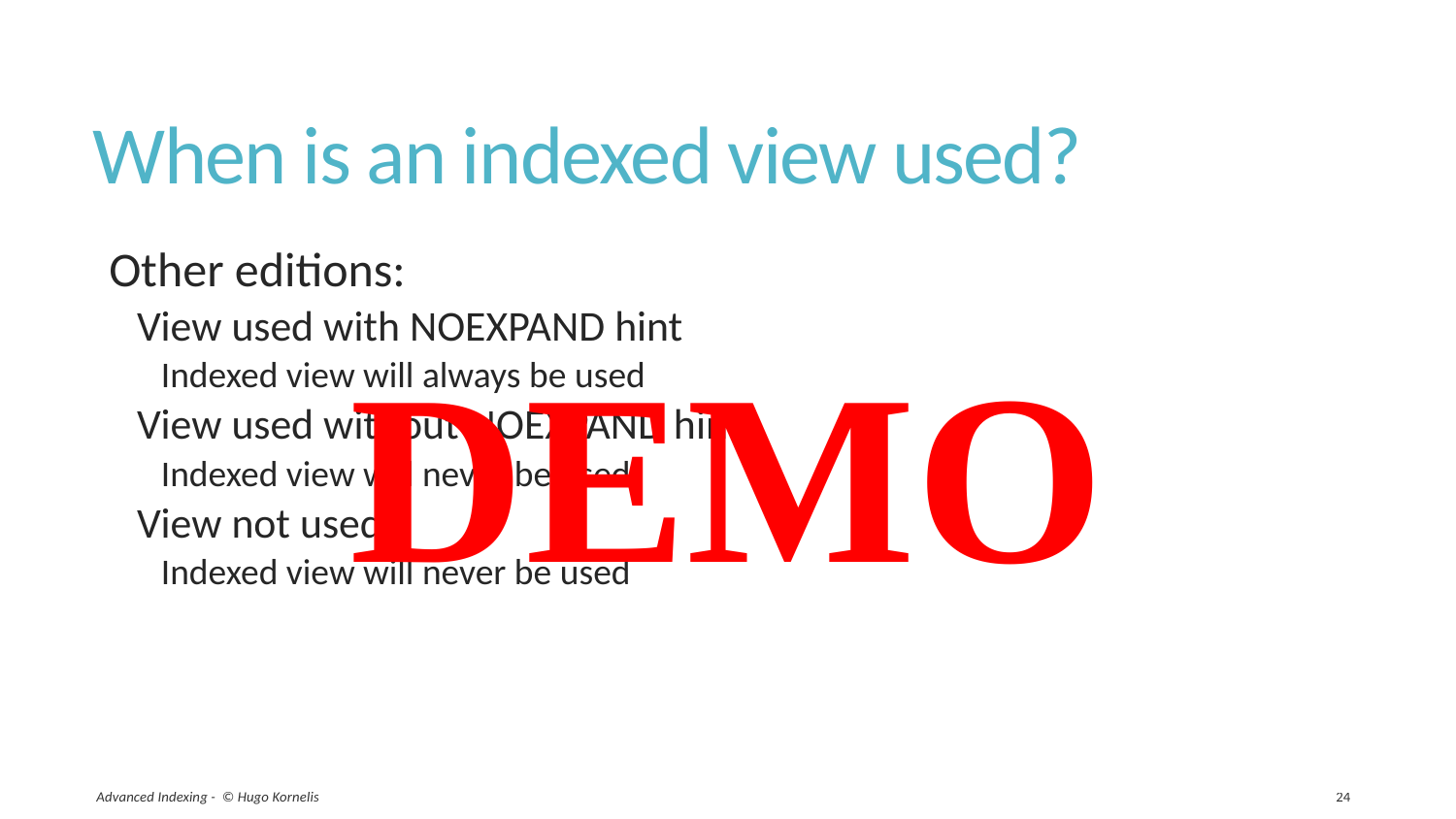

# When is an indexed view used?
Other editions:
View used with NOEXPAND hint
Indexed view will always be used
View used without NOEXPAND hint
Indexed view will never be used
View not used
Indexed view will never be used
DEMO
Advanced Indexing -  © Hugo Kornelis
24